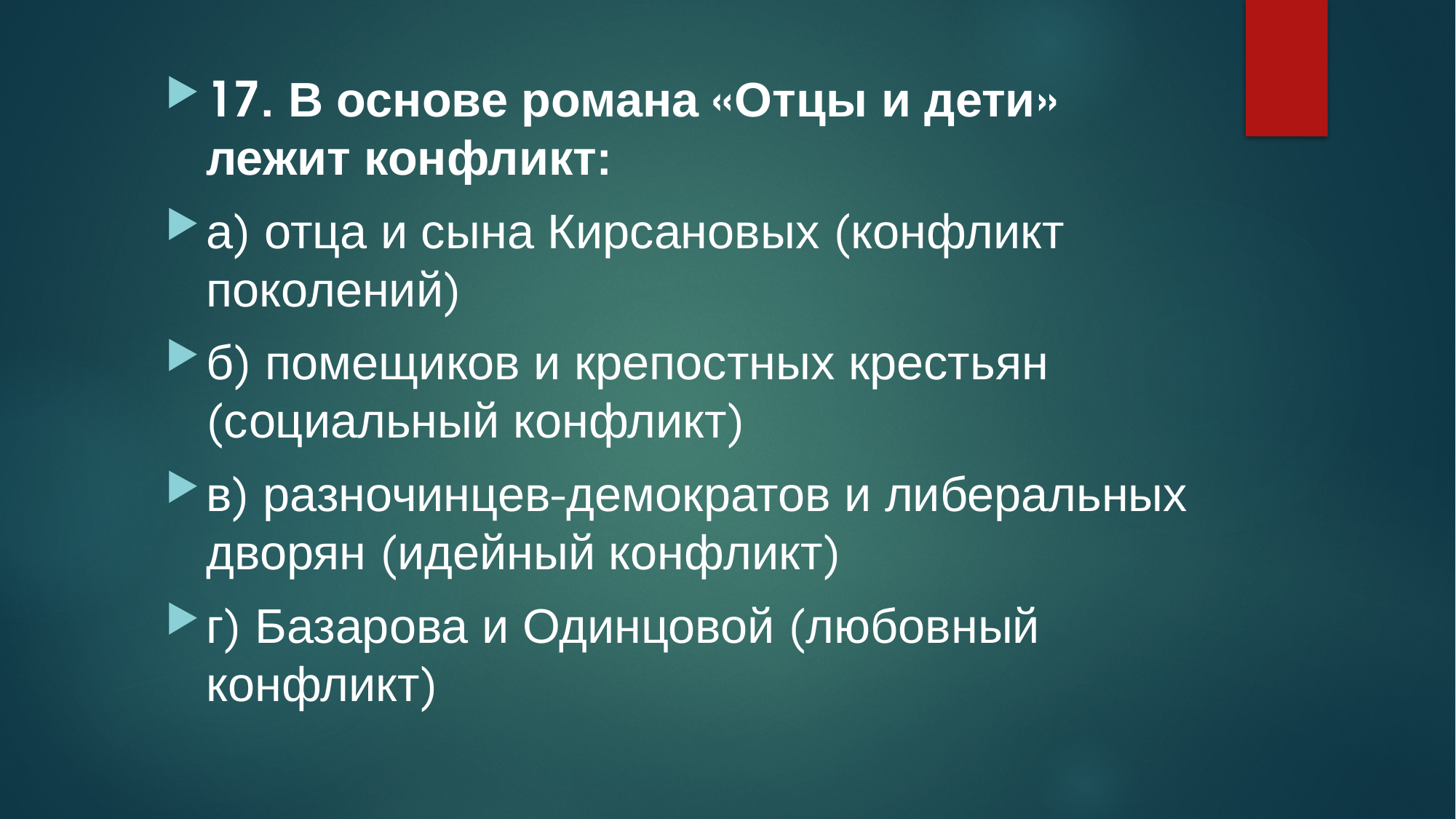

17. В основе романа «Отцы и дети» лежит конфликт:
а) отца и сына Кирсановых (конфликт поколений)
б) помещиков и крепостных крестьян (социальный конфликт)
в) разночинцев-демократов и либеральных дворян (идейный конфликт)
г) Базарова и Одинцовой (любовный конфликт)